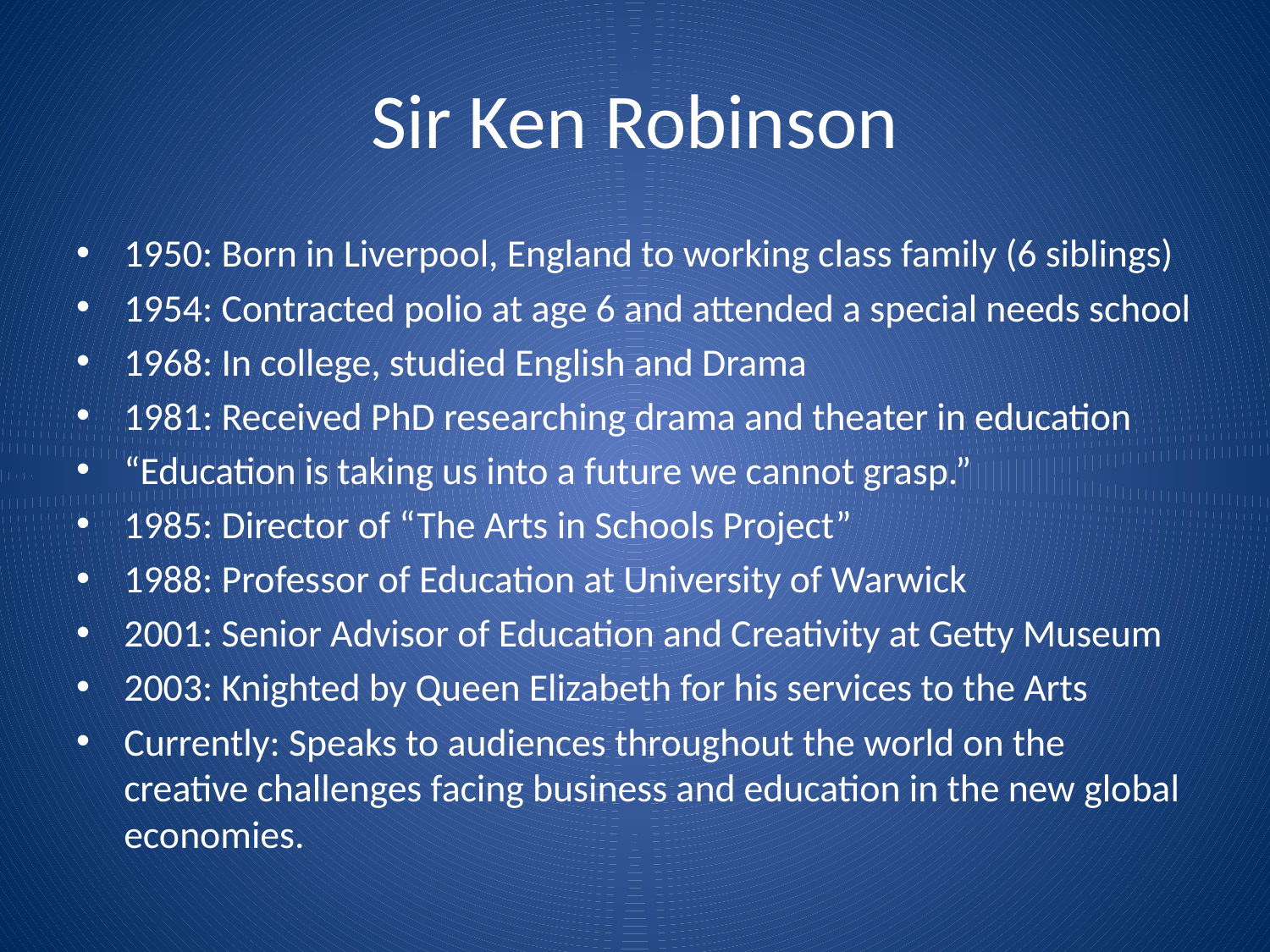

# Sir Ken Robinson
1950: Born in Liverpool, England to working class family (6 siblings)
1954: Contracted polio at age 6 and attended a special needs school
1968: In college, studied English and Drama
1981: Received PhD researching drama and theater in education
“Education is taking us into a future we cannot grasp.”
1985: Director of “The Arts in Schools Project”
1988: Professor of Education at University of Warwick
2001: Senior Advisor of Education and Creativity at Getty Museum
2003: Knighted by Queen Elizabeth for his services to the Arts
Currently: Speaks to audiences throughout the world on the creative challenges facing business and education in the new global economies.